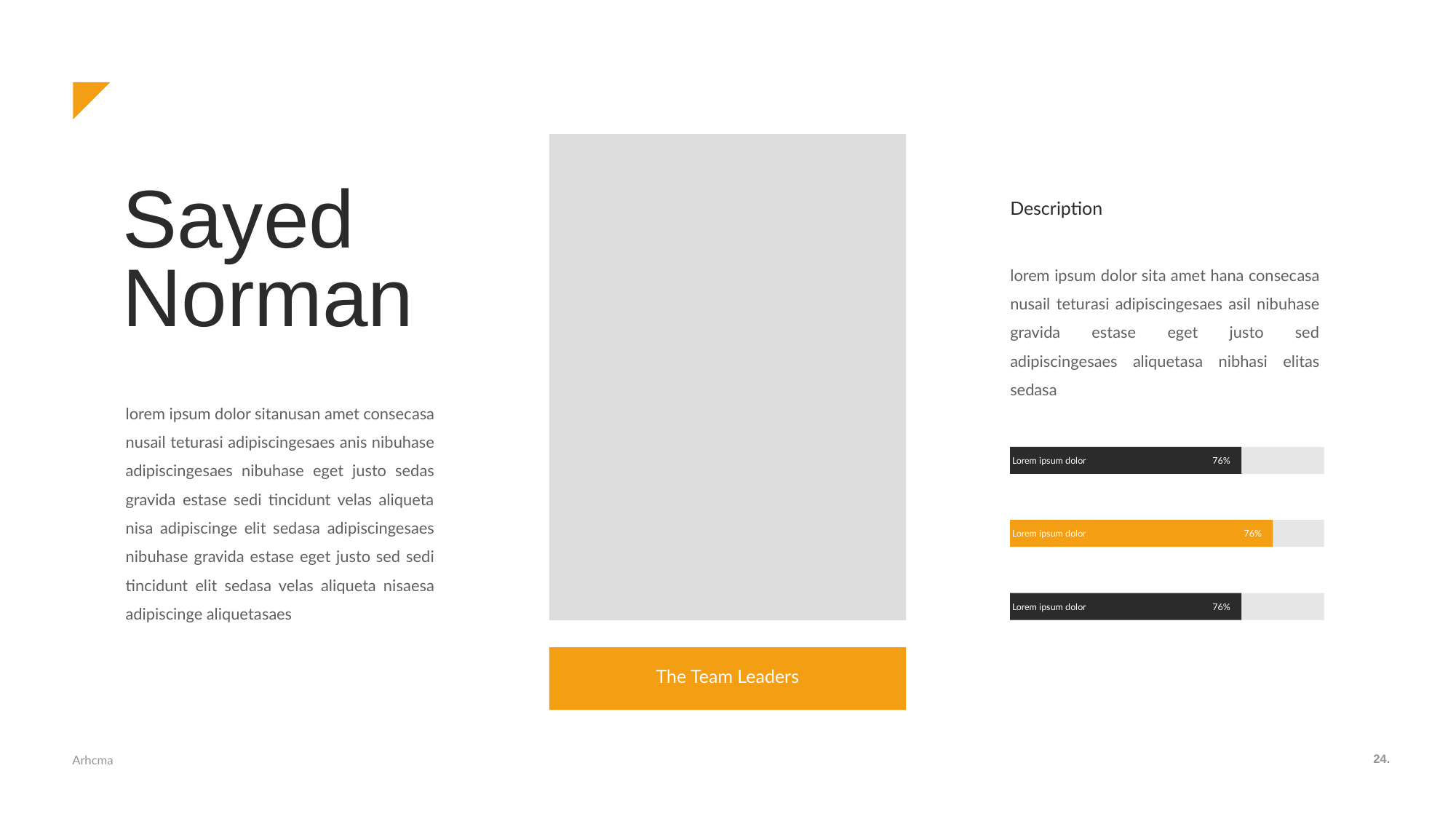

Sayed Norman
Description
lorem ipsum dolor sita amet hana consecasa nusail teturasi adipiscingesaes asil nibuhase gravida estase eget justo sed adipiscingesaes aliquetasa nibhasi elitas sedasa
lorem ipsum dolor sitanusan amet consecasa nusail teturasi adipiscingesaes anis nibuhase adipiscingesaes nibuhase eget justo sedas gravida estase sedi tincidunt velas aliqueta nisa adipiscinge elit sedasa adipiscingesaes nibuhase gravida estase eget justo sed sedi tincidunt elit sedasa velas aliqueta nisaesa adipiscinge aliquetasaes

76%
Lorem ipsum dolor

76%
Lorem ipsum dolor

76%
Lorem ipsum dolor

The Team Leaders
24.
Arhcma